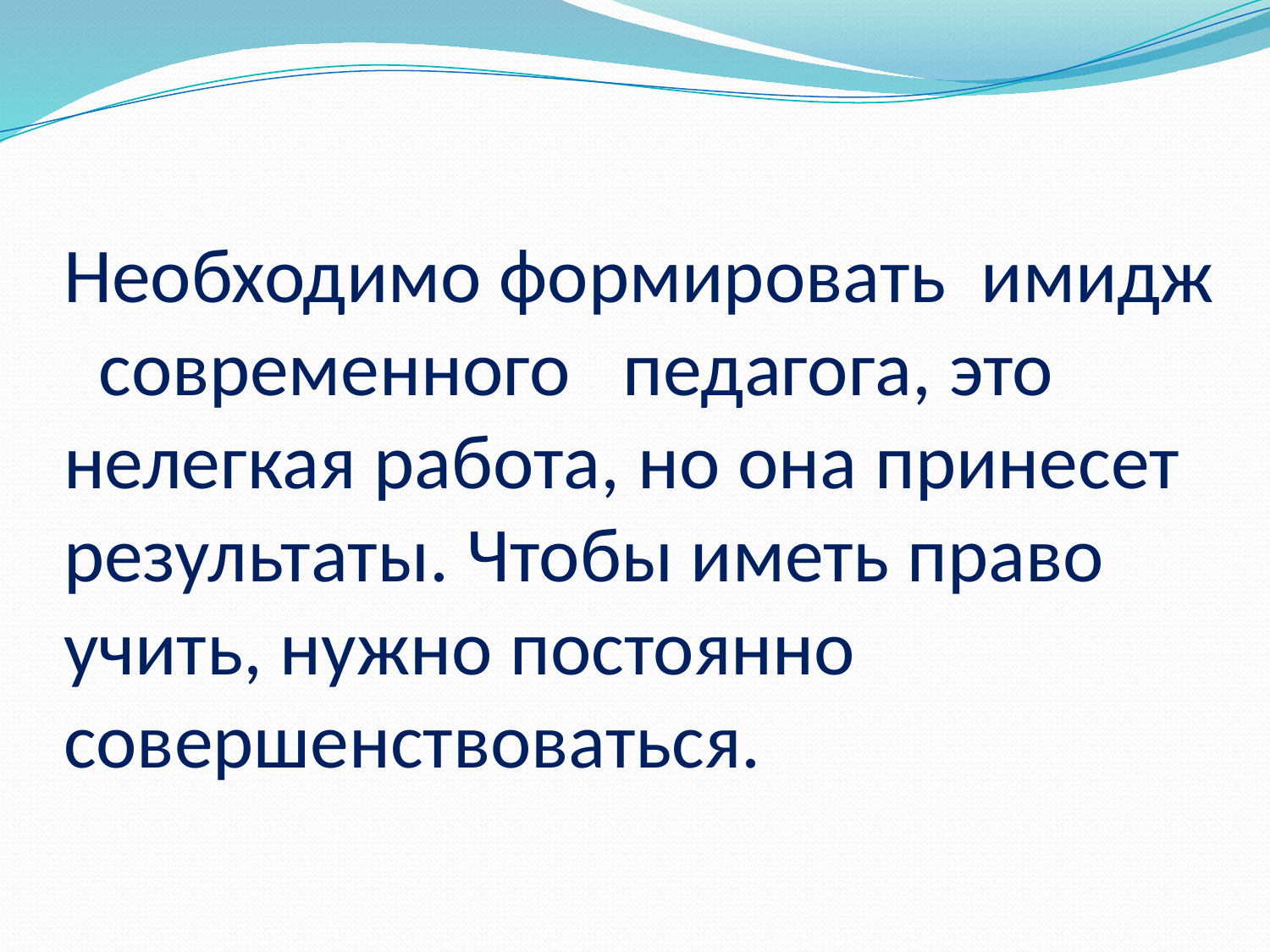

# Необходимо формировать  имидж   современного   педагога, это нелегкая работа, но она принесет результаты. Чтобы иметь право учить, нужно постоянно совершенствоваться.